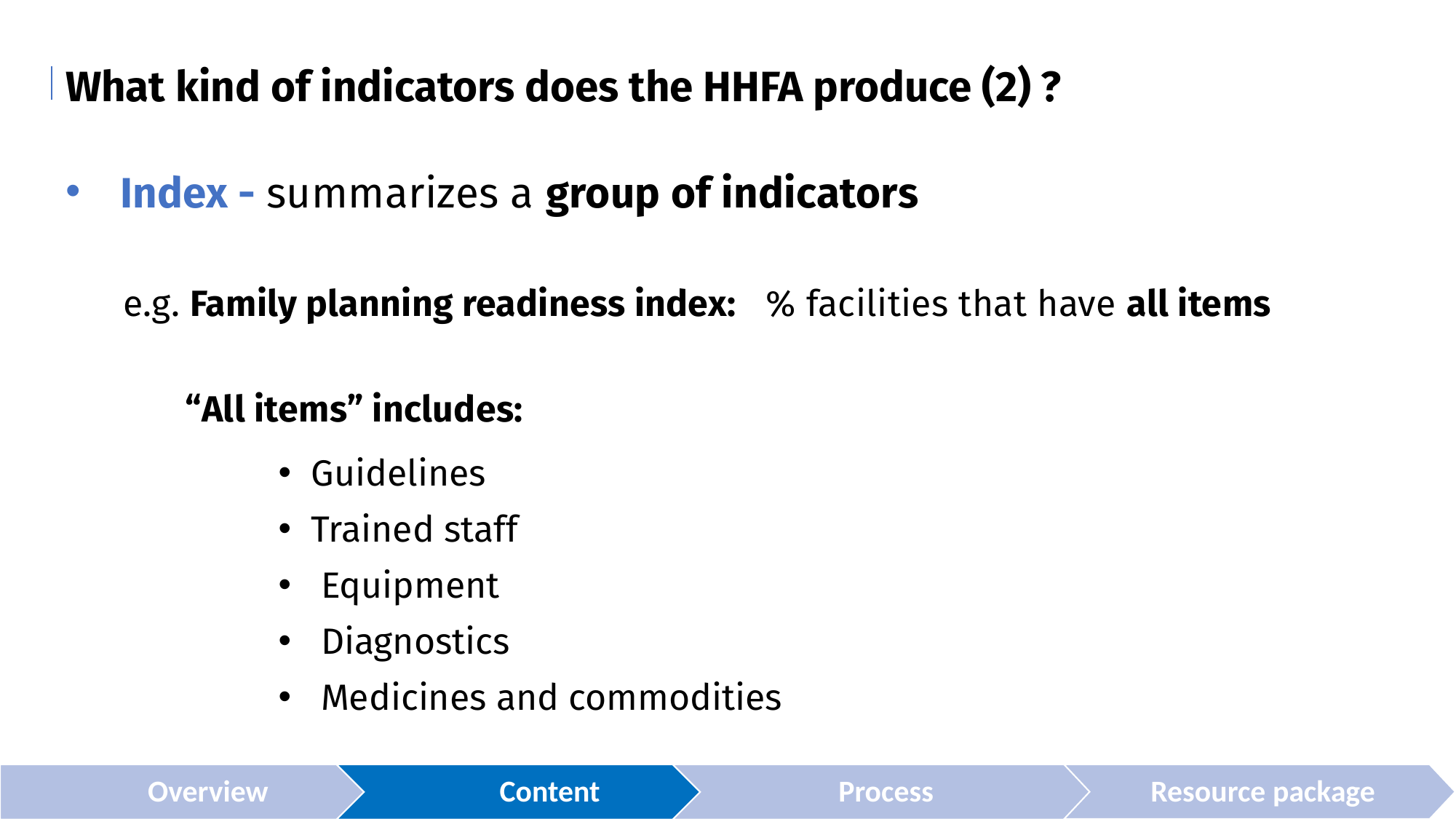

What kind of indicators does the HHFA produce (2) ?
Index - summarizes a group of indicators

        e.g. Family planning readiness index:   % facilities that have all items

            “All items” includes:
Guidelines
Trained staff
 Equipment
 Diagnostics
 Medicines and commodities

Overview
Content
Process
Resource package